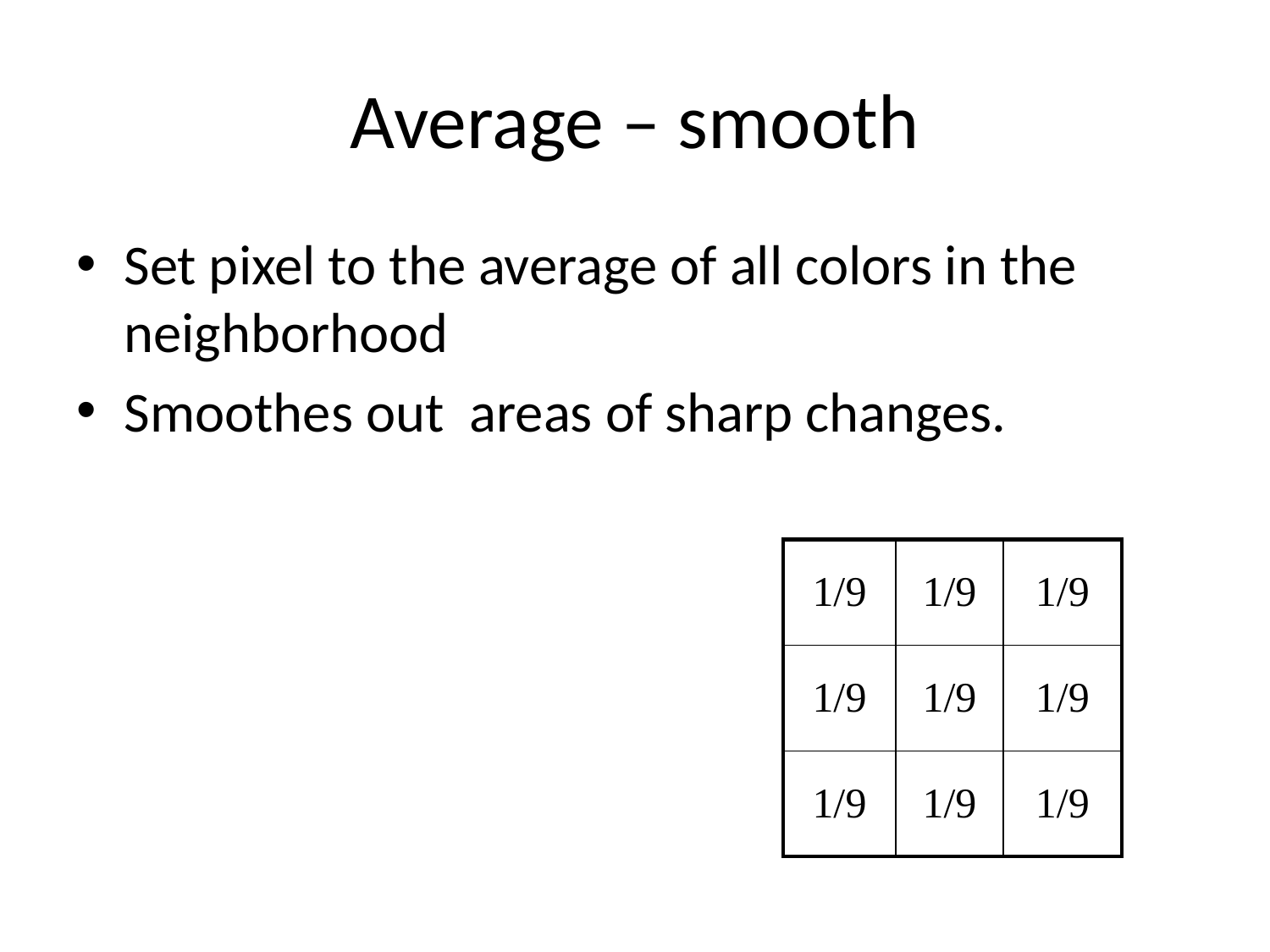

# Average – smooth
Set pixel to the average of all colors in the neighborhood
Smoothes out  areas of sharp changes.
| 1/9 | 1/9 | 1/9 |
| --- | --- | --- |
| 1/9 | 1/9 | 1/9 |
| 1/9 | 1/9 | 1/9 |